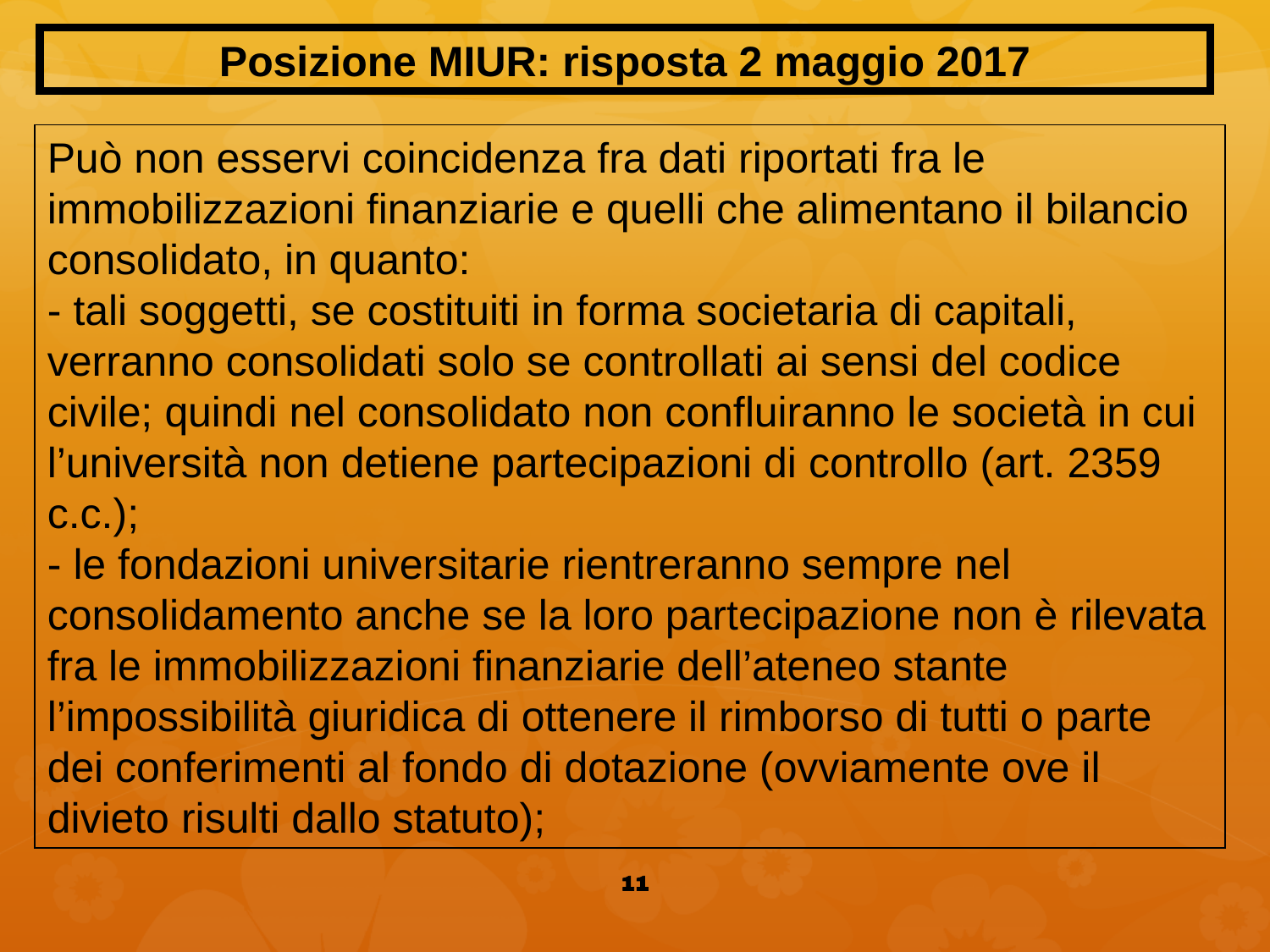

Posizione MIUR: risposta 2 maggio 2017
Può non esservi coincidenza fra dati riportati fra le immobilizzazioni finanziarie e quelli che alimentano il bilancio consolidato, in quanto:
- tali soggetti, se costituiti in forma societaria di capitali, verranno consolidati solo se controllati ai sensi del codice civile; quindi nel consolidato non confluiranno le società in cui l’università non detiene partecipazioni di controllo (art. 2359 c.c.);
- le fondazioni universitarie rientreranno sempre nel consolidamento anche se la loro partecipazione non è rilevata fra le immobilizzazioni finanziarie dell’ateneo stante l’impossibilità giuridica di ottenere il rimborso di tutti o parte dei conferimenti al fondo di dotazione (ovviamente ove il divieto risulti dallo statuto);

11